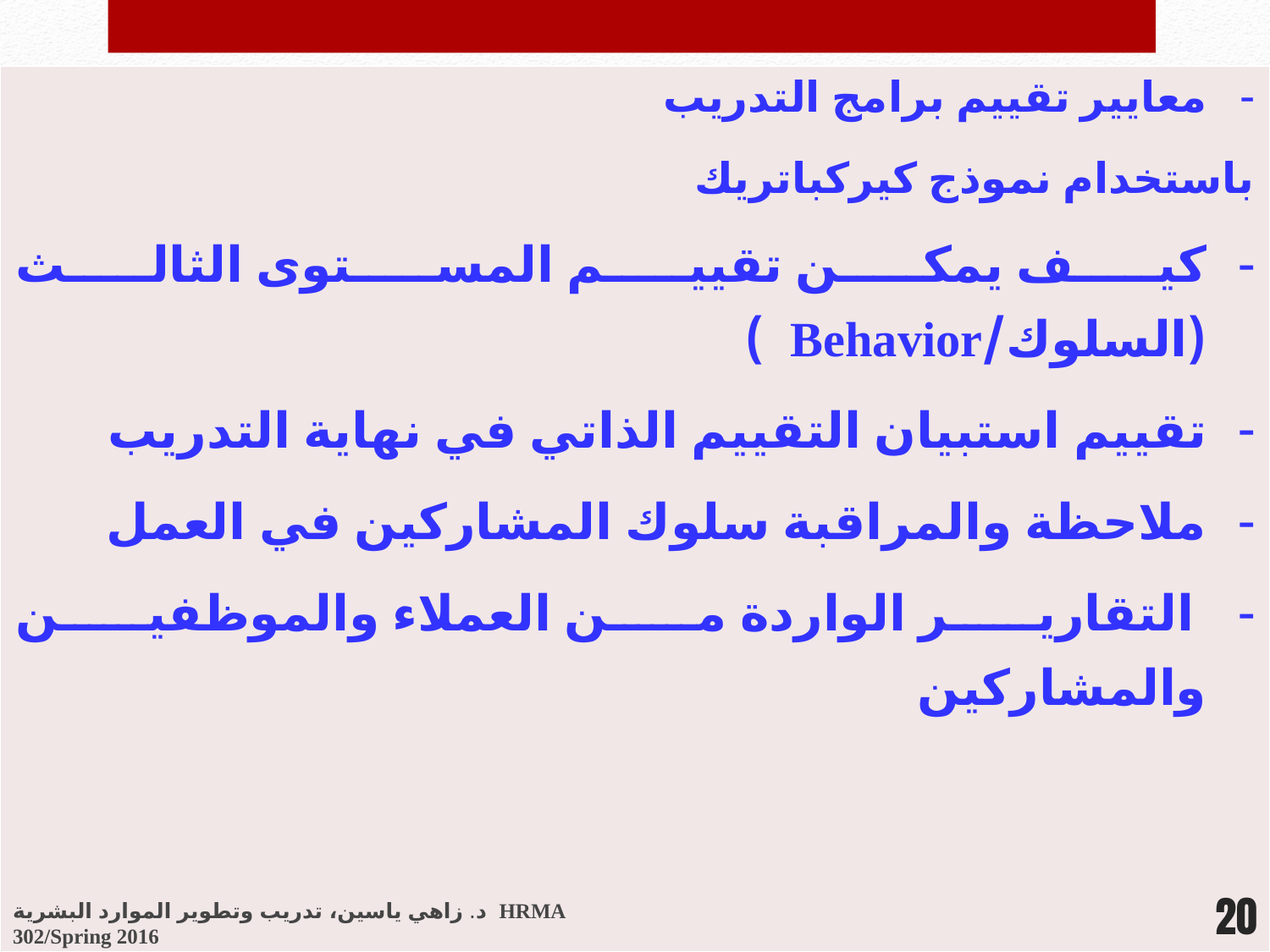

| معايير تقييم برامج التدريب باستخدام نموذج كيركباتريك كيف يمكن تقييم المستوى الثالث (السلوك/Behavior ) تقييم استبيان التقييم الذاتي في نهاية التدريب ملاحظة والمراقبة سلوك المشاركين في العمل التقارير الواردة من العملاء والموظفين والمشاركين |
| --- |
د. زاهي ياسين، تدريب وتطوير الموارد البشرية  HRMA 302/Spring 2016
20